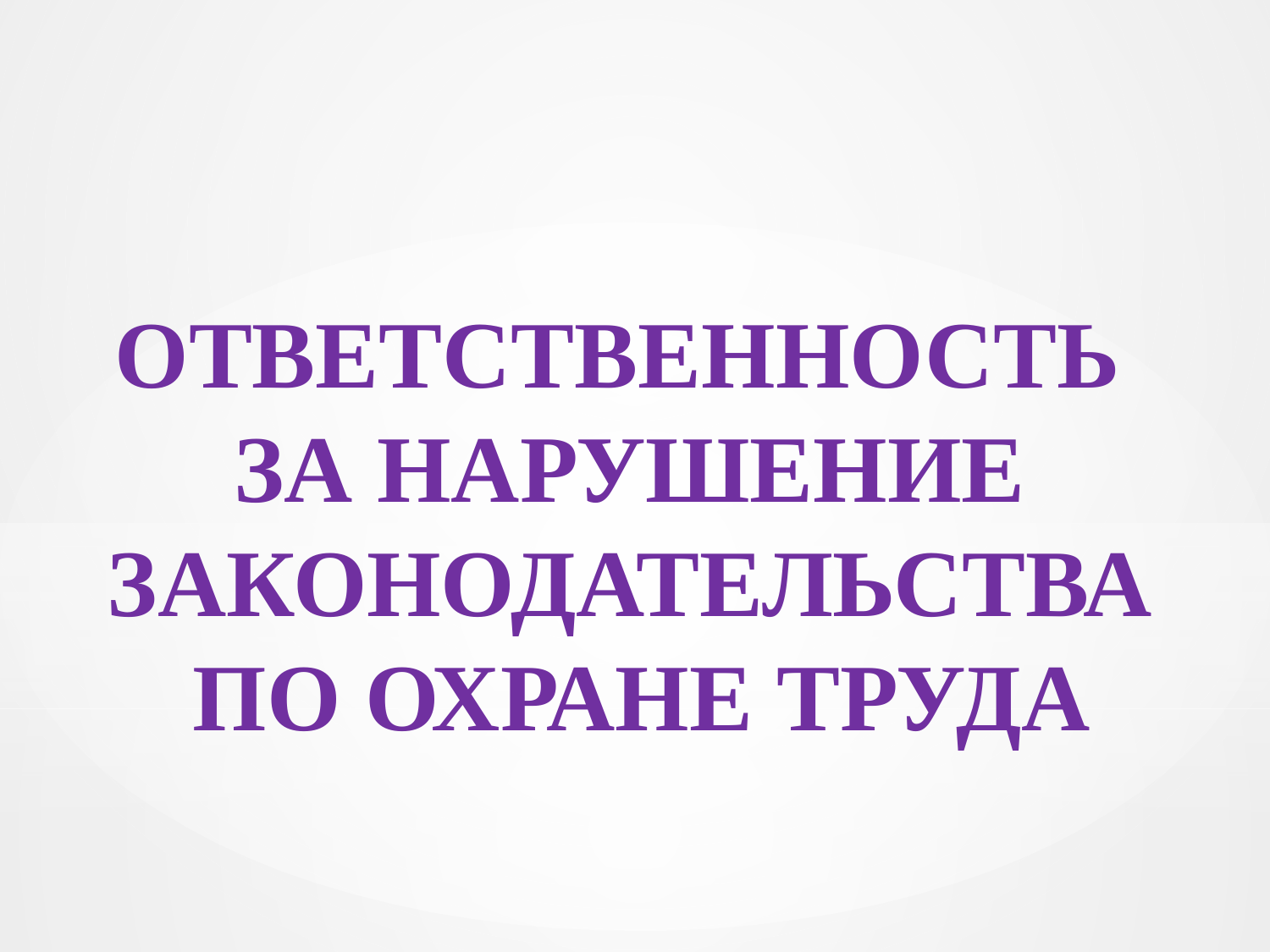

ОТВЕТСТВЕННОСТЬ
ЗА НАРУШЕНИЕ ЗАКОНОДАТЕЛЬСТВА
 ПО ОХРАНЕ ТРУДА